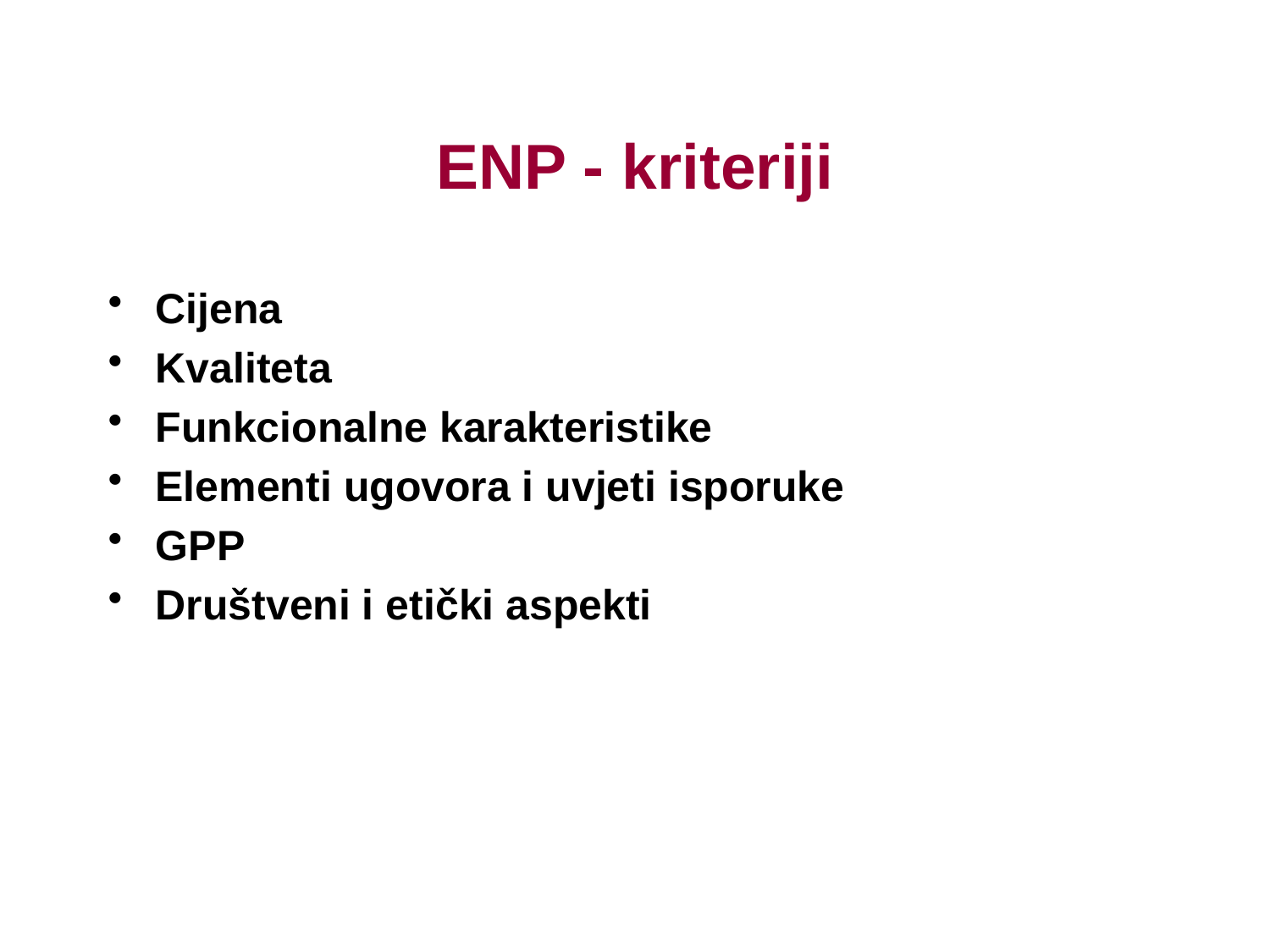

# ENP - kriteriji
Cijena
Kvaliteta
Funkcionalne karakteristike
Elementi ugovora i uvjeti isporuke
GPP
Društveni i etički aspekti
27